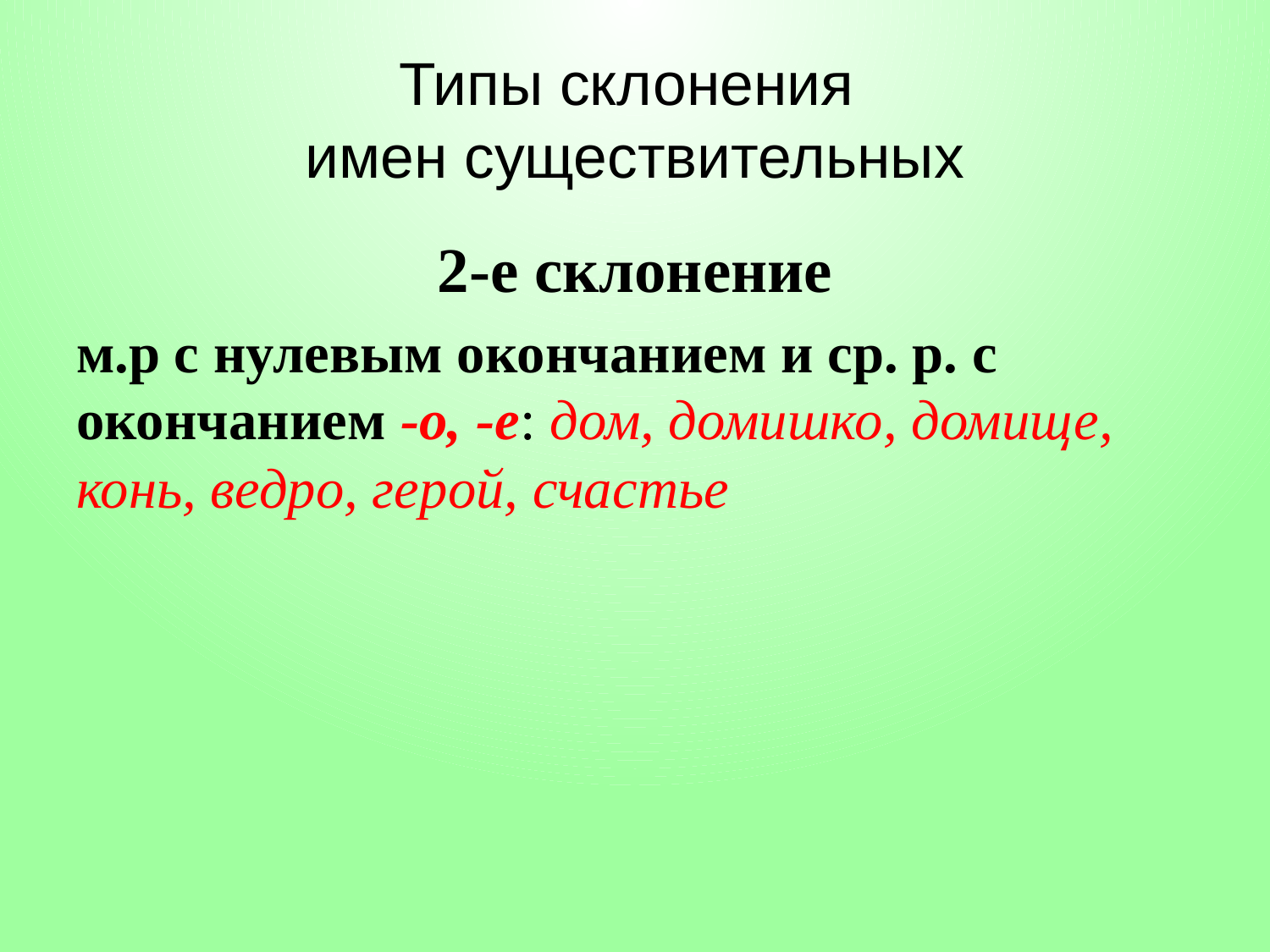

# Типы склонения имен существительных
2-е склонение
м.р с нулевым окончанием и ср. р. с окончанием -о, -е: дом, домишко, домище, конь, ведро, герой, счастье